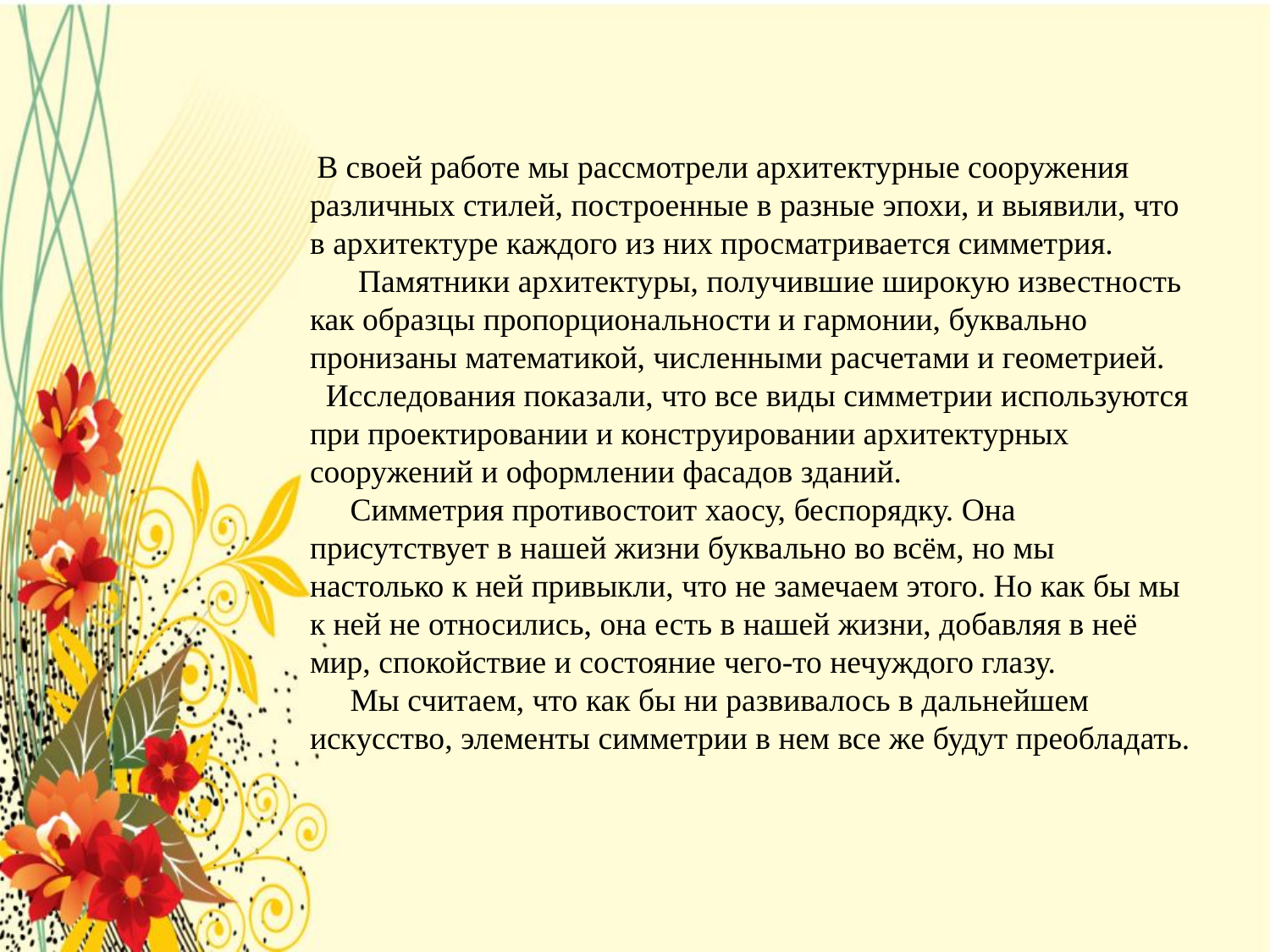

В своей работе мы рассмотрели архитектурные сооружения различных стилей, построенные в разные эпохи, и выявили, что в архитектуре каждого из них просматривается симметрия.
      Памятники архитектуры, получившие широкую известность как образцы пропорциональности и гармонии, буквально пронизаны математикой, численными расчетами и геометрией.
  Исследования показали, что все виды симметрии используются при проектировании и конструировании архитектурных сооружений и оформлении фасадов зданий.
     Симметрия противостоит хаосу, беспорядку. Она присутствует в нашей жизни буквально во всём, но мы настолько к ней привыкли, что не замечаем этого. Но как бы мы к ней не относились, она есть в нашей жизни, добавляя в неё мир, спокойствие и состояние чего-то нечуждого глазу.
     Мы считаем, что как бы ни развивалось в дальнейшем искусство, элементы симметрии в нем все же будут преобладать.